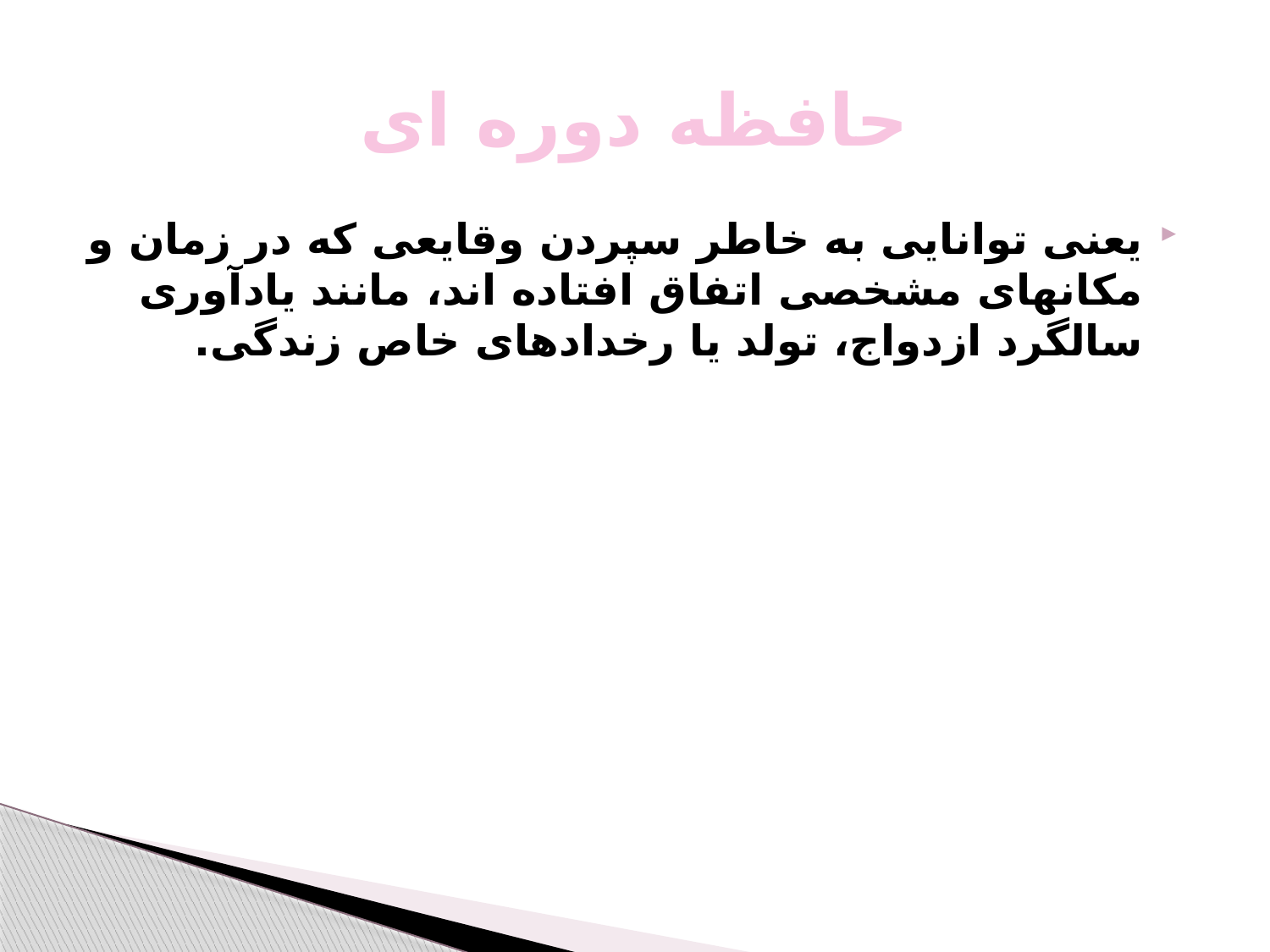

# حافظه دوره ای
یعنی توانایی به خاطر سپردن وقایعی که در زمان و مکانهای مشخصی اتفاق افتاده اند، مانند یادآوری سالگرد ازدواج، تولد یا رخدادهای خاص زندگی.